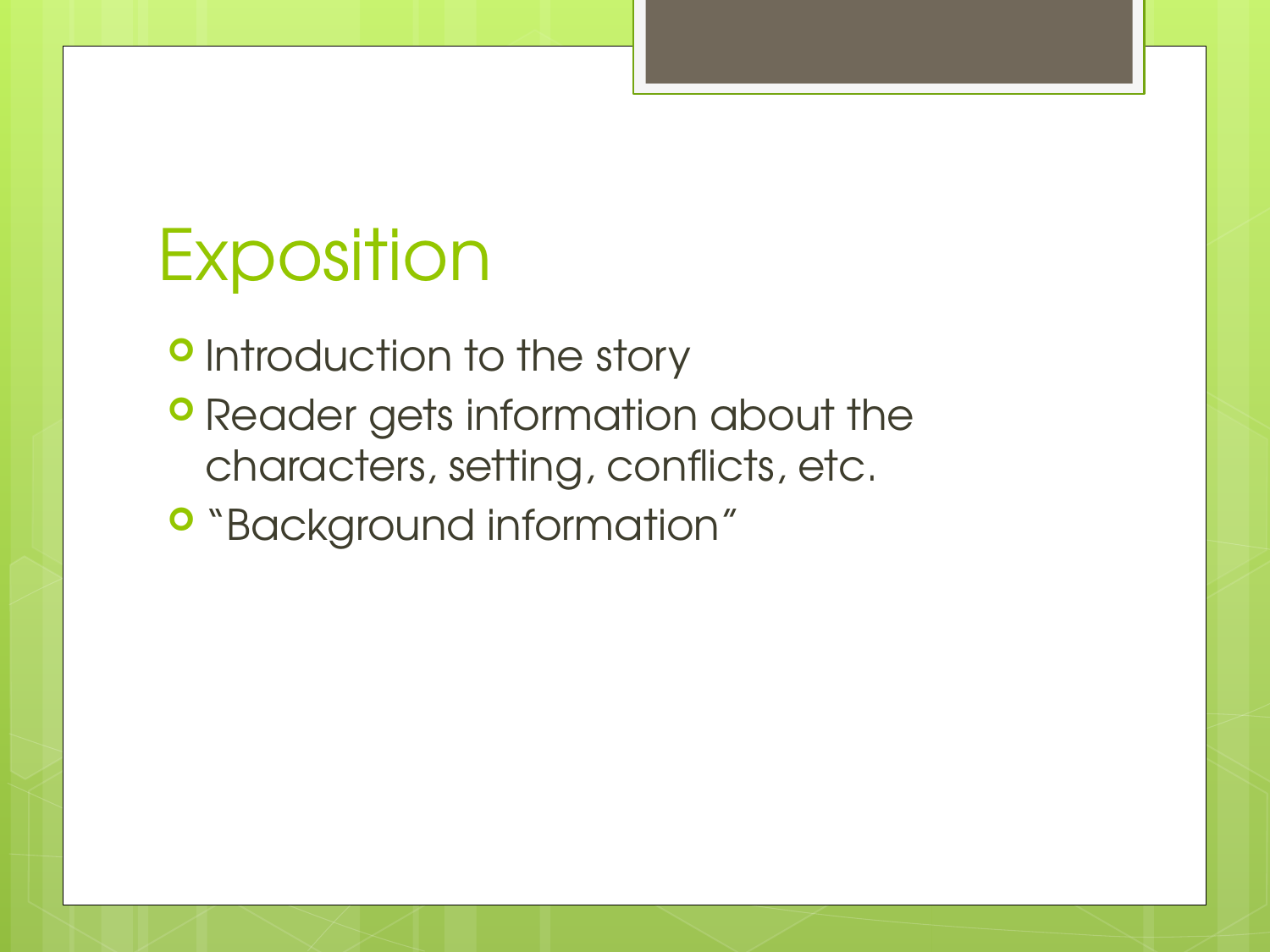

# Exposition
Introduction to the story
Reader gets information about the characters, setting, conflicts, etc.
“Background information”